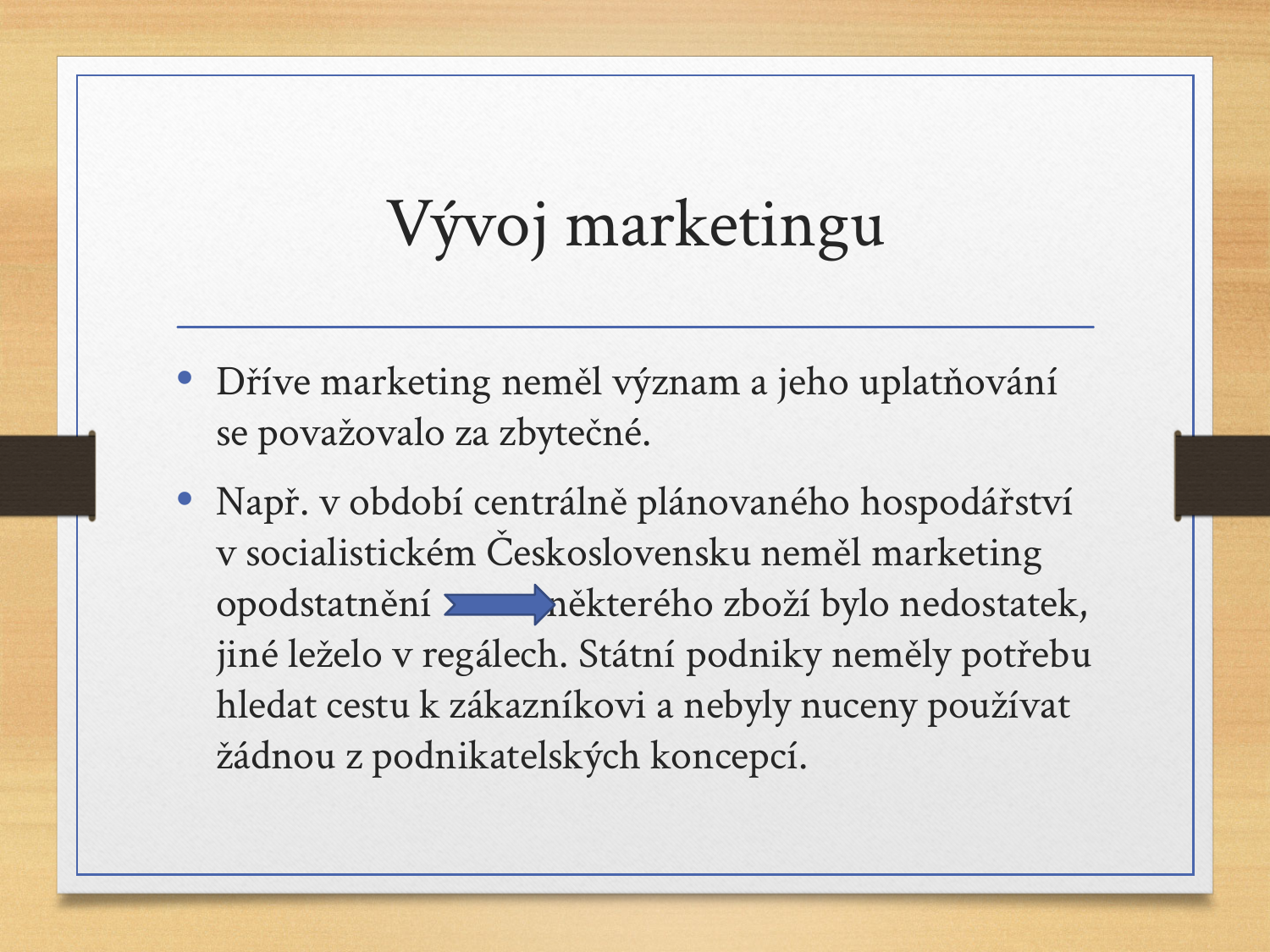

# Vývoj marketingu
Dříve marketing neměl význam a jeho uplatňování se považovalo za zbytečné.
Např. v období centrálně plánovaného hospodářství v socialistickém Československu neměl marketing opodstatnění            některého zboží bylo nedostatek, jiné leželo v regálech. Státní podniky neměly potřebu hledat cestu k zákazníkovi a nebyly nuceny používat žádnou z podnikatelských koncepcí.